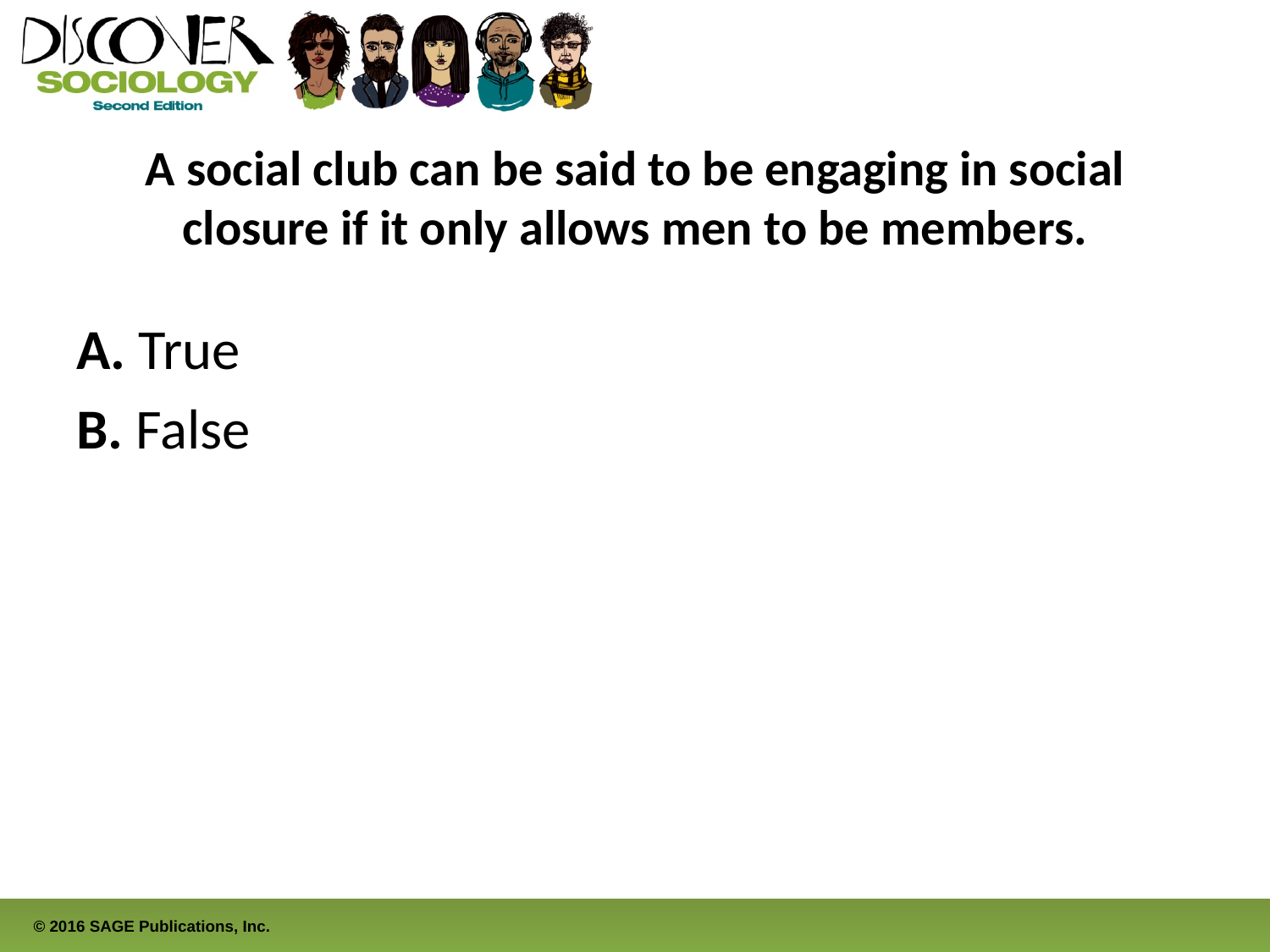

# A social club can be said to be engaging in social closure if it only allows men to be members.
A. True
B. False